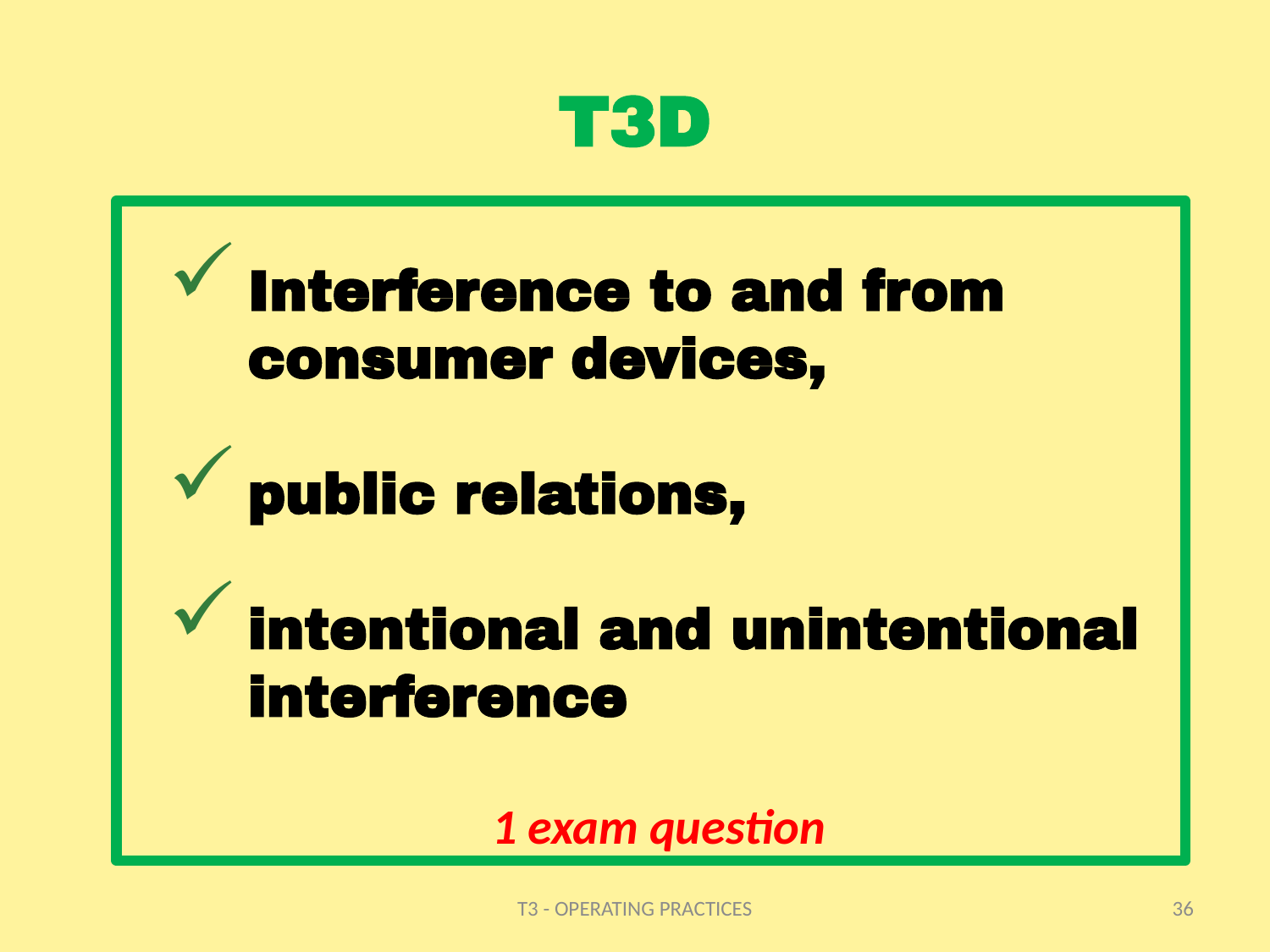

# T3D

Interference to and from consumer devices,

public relations,

intentional and unintentional interference

1 exam question
T3 - OPERATING PRACTICES
36